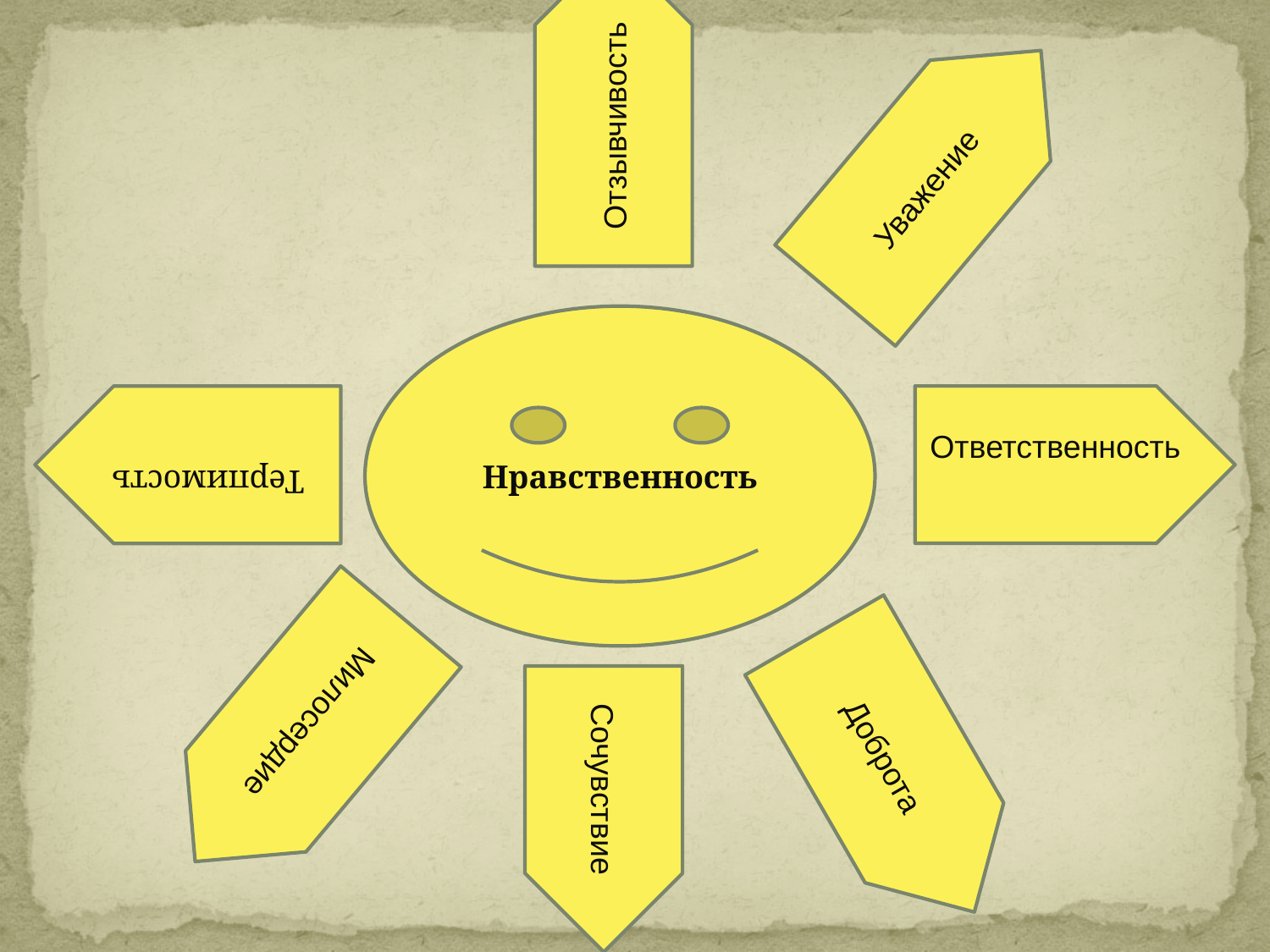

Отзывчивость
Уважение
Нравственность
Терпимость

Ответственность

Милосердие
Доброта
Сочувствие